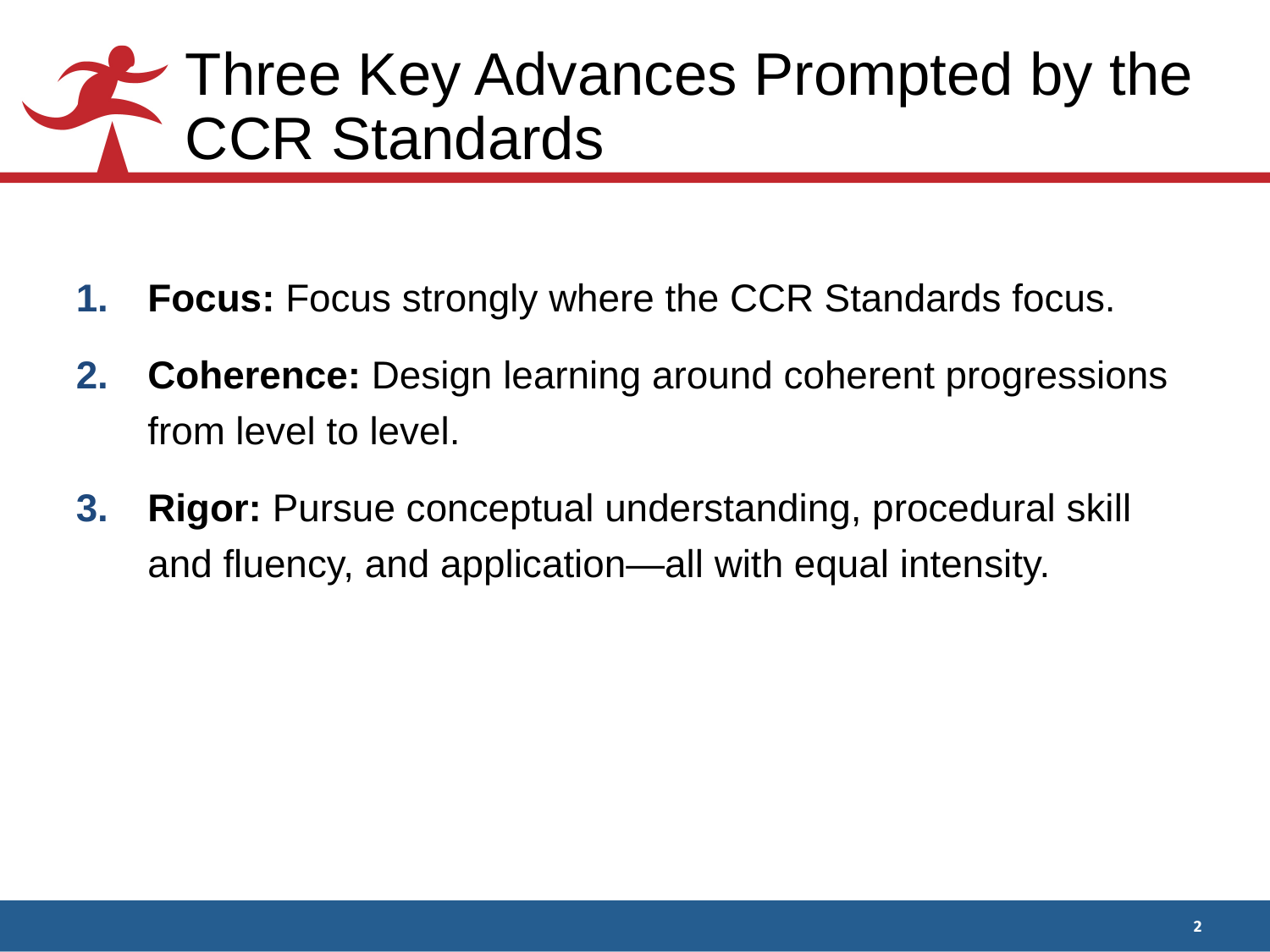

# Three Key Advances Prompted by the CCR Standards
Focus: Focus strongly where the CCR Standards focus.
Coherence: Design learning around coherent progressions from level to level.
Rigor: Pursue conceptual understanding, procedural skill and fluency, and application—all with equal intensity.